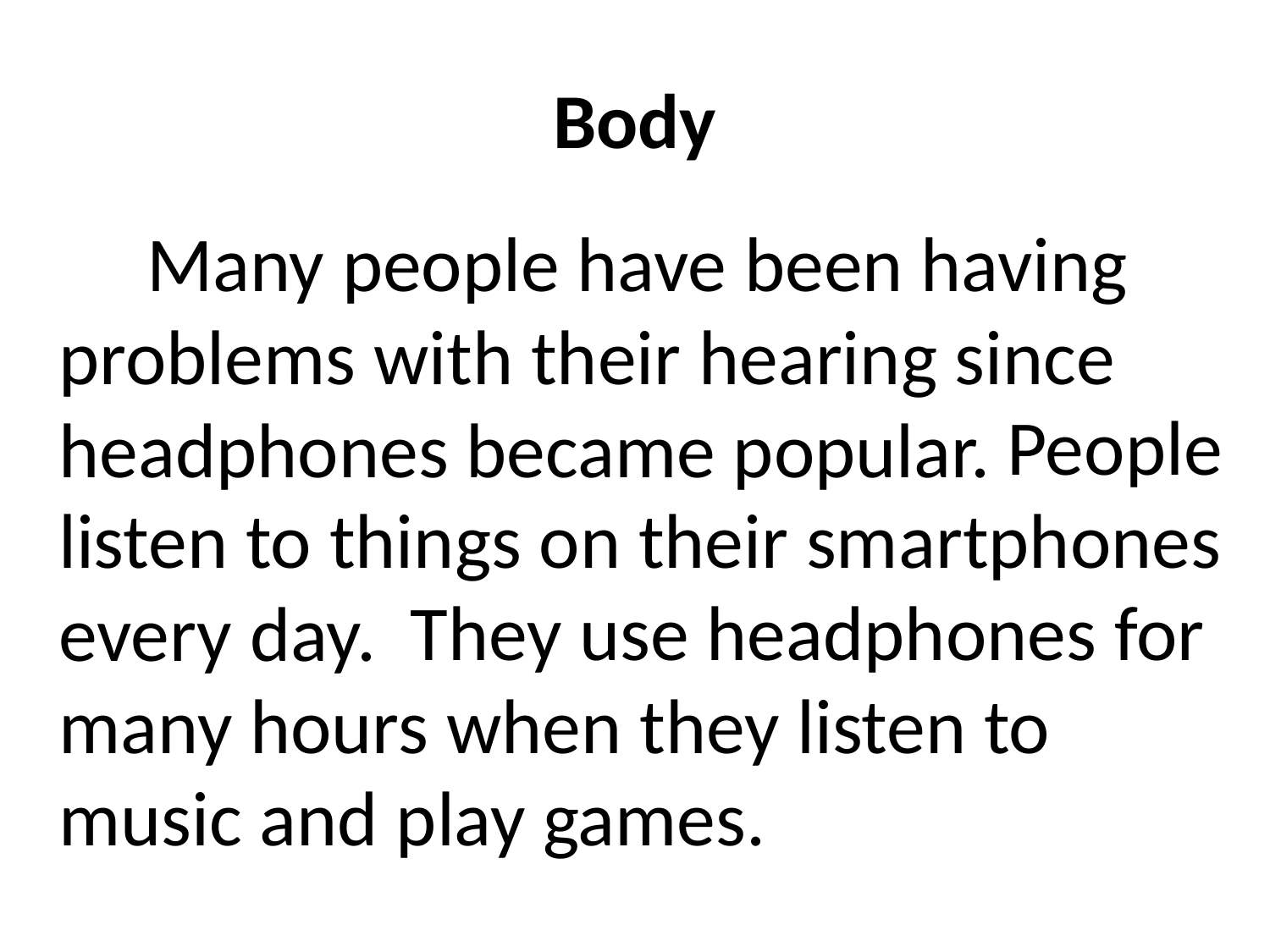

# Body
     Many people have been having problems with their hearing since headphones became popular.
                                                      People listen to things on their smartphones every day.
                    They use headphones for many hours when they listen to music and play games.